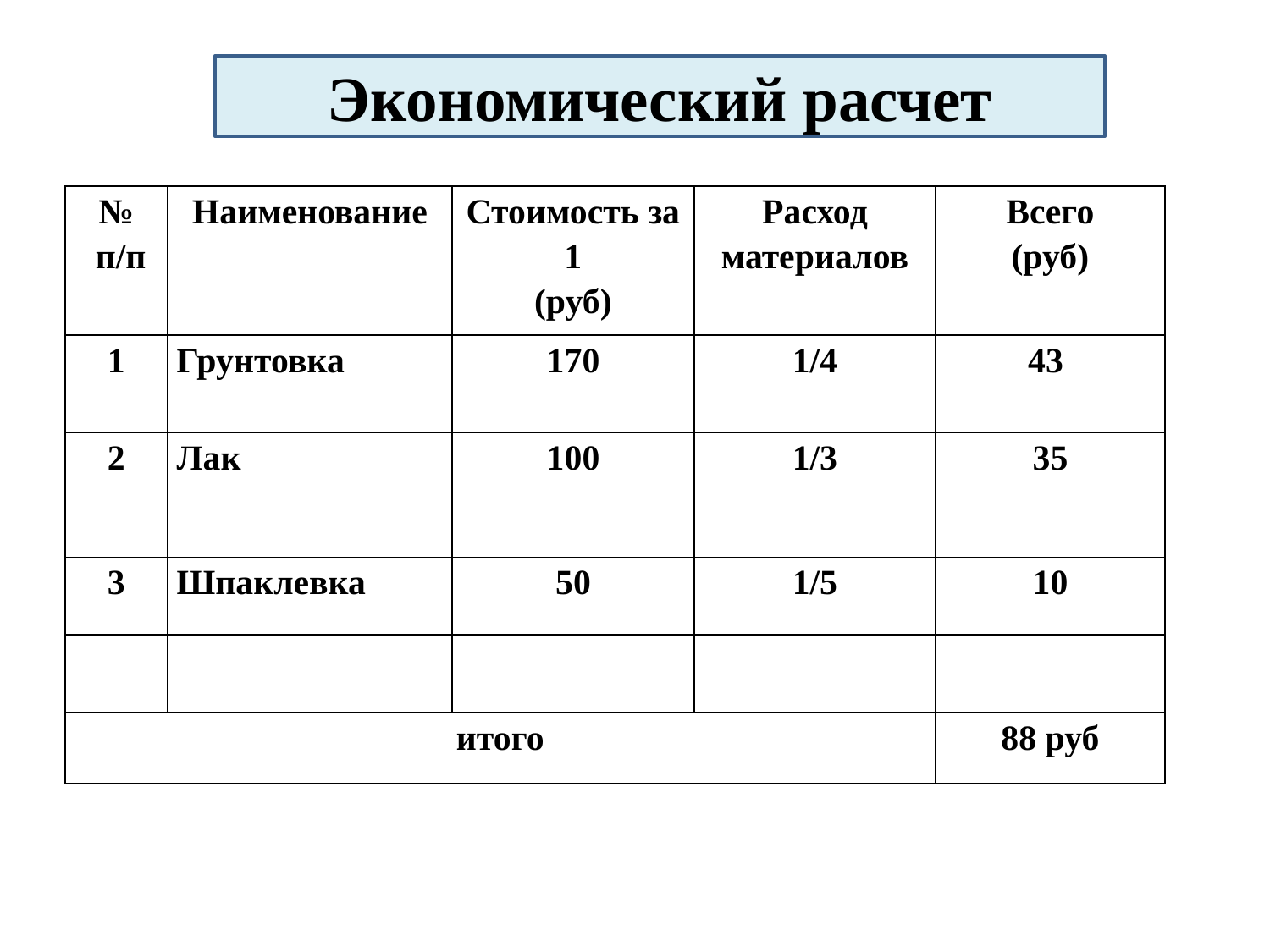

Экономический расчет
| № п/п | Наименование | Стоимость за 1 (руб) | Расход материалов | Всего (руб) |
| --- | --- | --- | --- | --- |
| 1 | Грунтовка | 170 | 1/4 | 43 |
| 2 | Лак | 100 | 1/3 | 35 |
| 3 | Шпаклевка | 50 | 1/5 | 10 |
|  |  |  |  |  |
| итого |  |  |  | 88 руб |